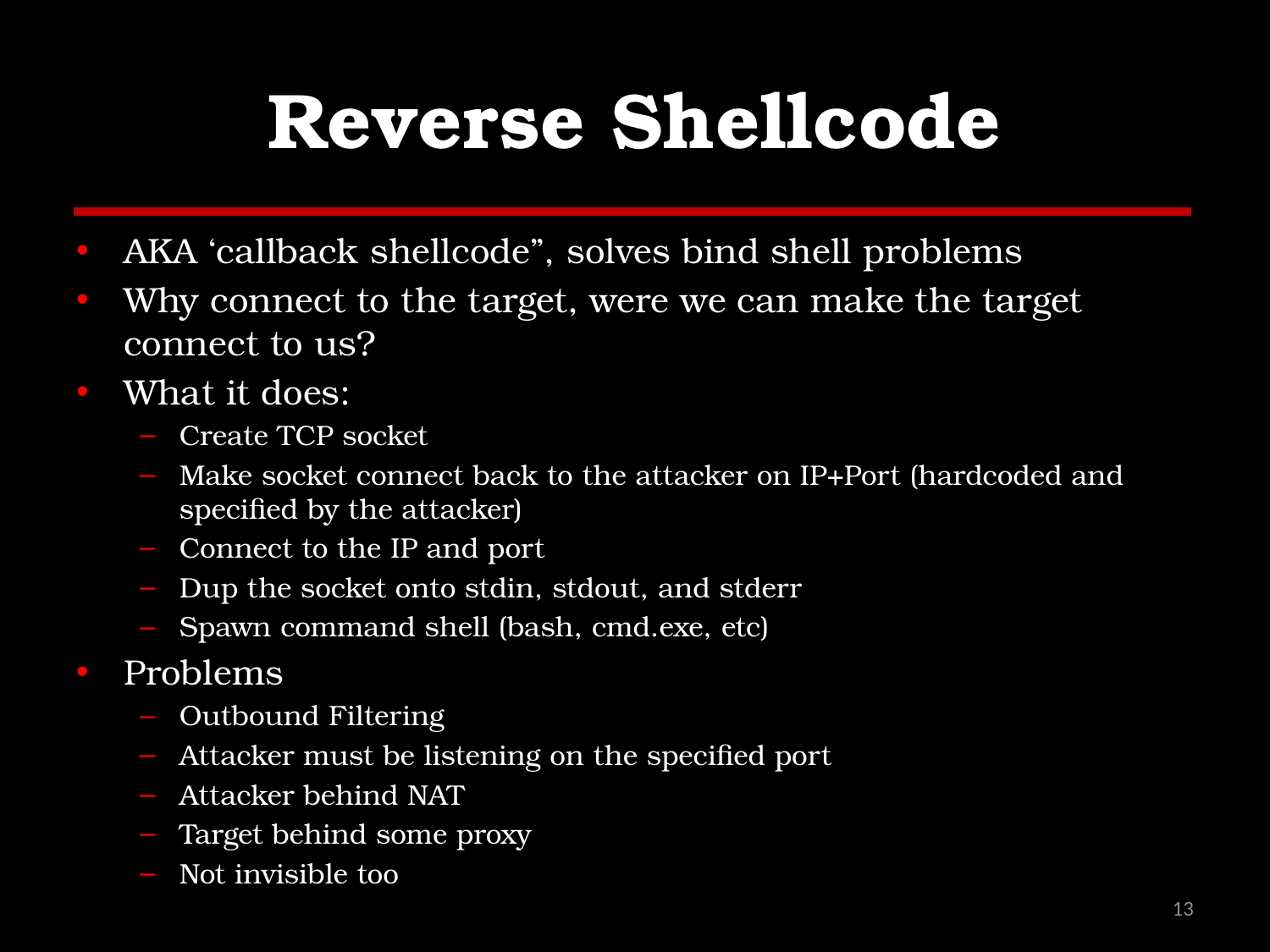

# Reverse Shellcode
AKA ‘callback shellcode”, solves bind shell problems
Why connect to the target, were we can make the target connect to us?
What it does:
Create TCP socket
Make socket connect back to the attacker on IP+Port (hardcoded and specified by the attacker)
Connect to the IP and port
Dup the socket onto stdin, stdout, and stderr
Spawn command shell (bash, cmd.exe, etc)
Problems
Outbound Filtering
Attacker must be listening on the specified port
Attacker behind NAT
Target behind some proxy
Not invisible too
13